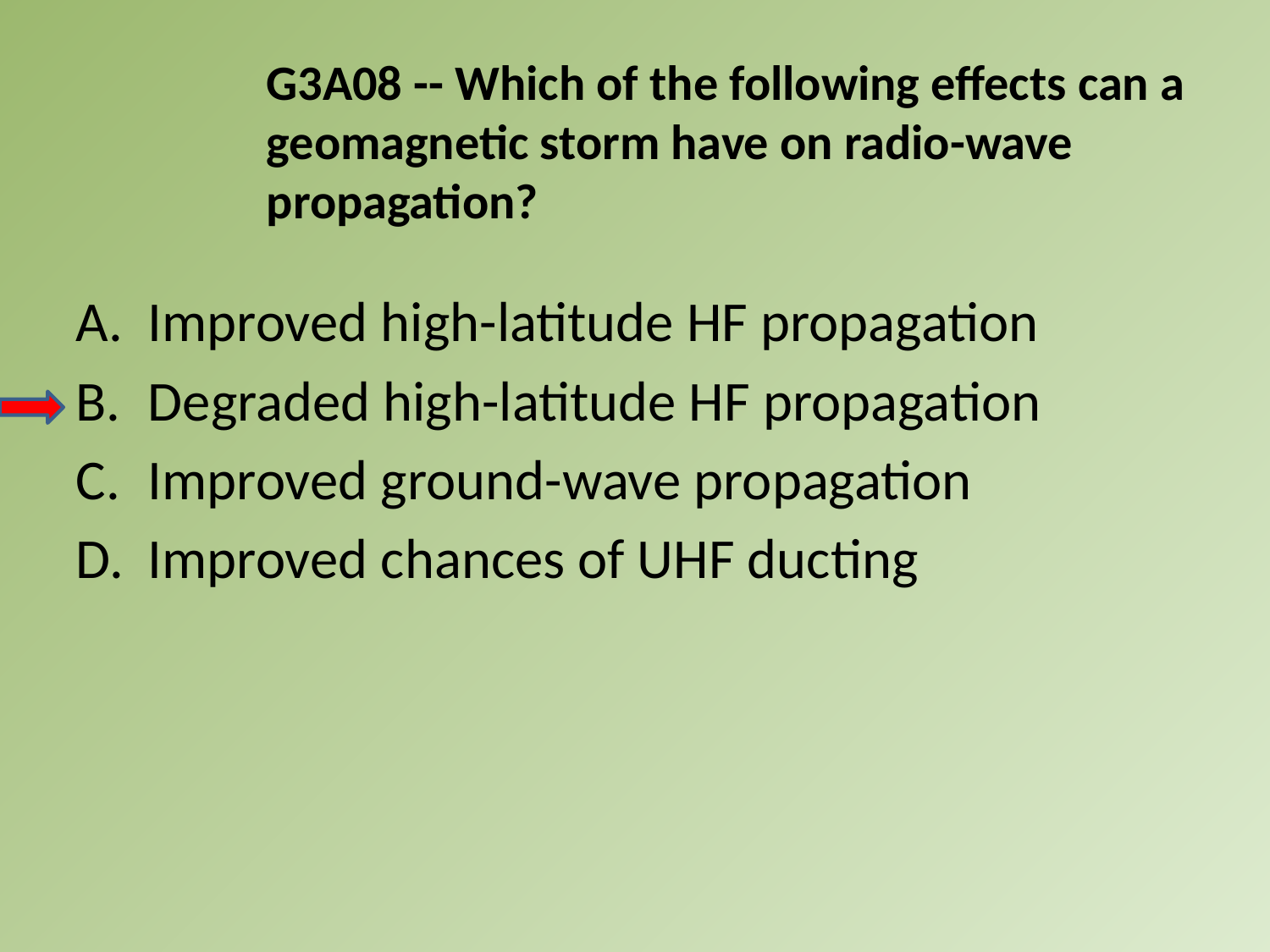

G3A08 -- Which of the following effects can a geomagnetic storm have on radio-wave propagation?
A.	Improved high-latitude HF propagation
B.	Degraded high-latitude HF propagation
C.	Improved ground-wave propagation
D.	Improved chances of UHF ducting